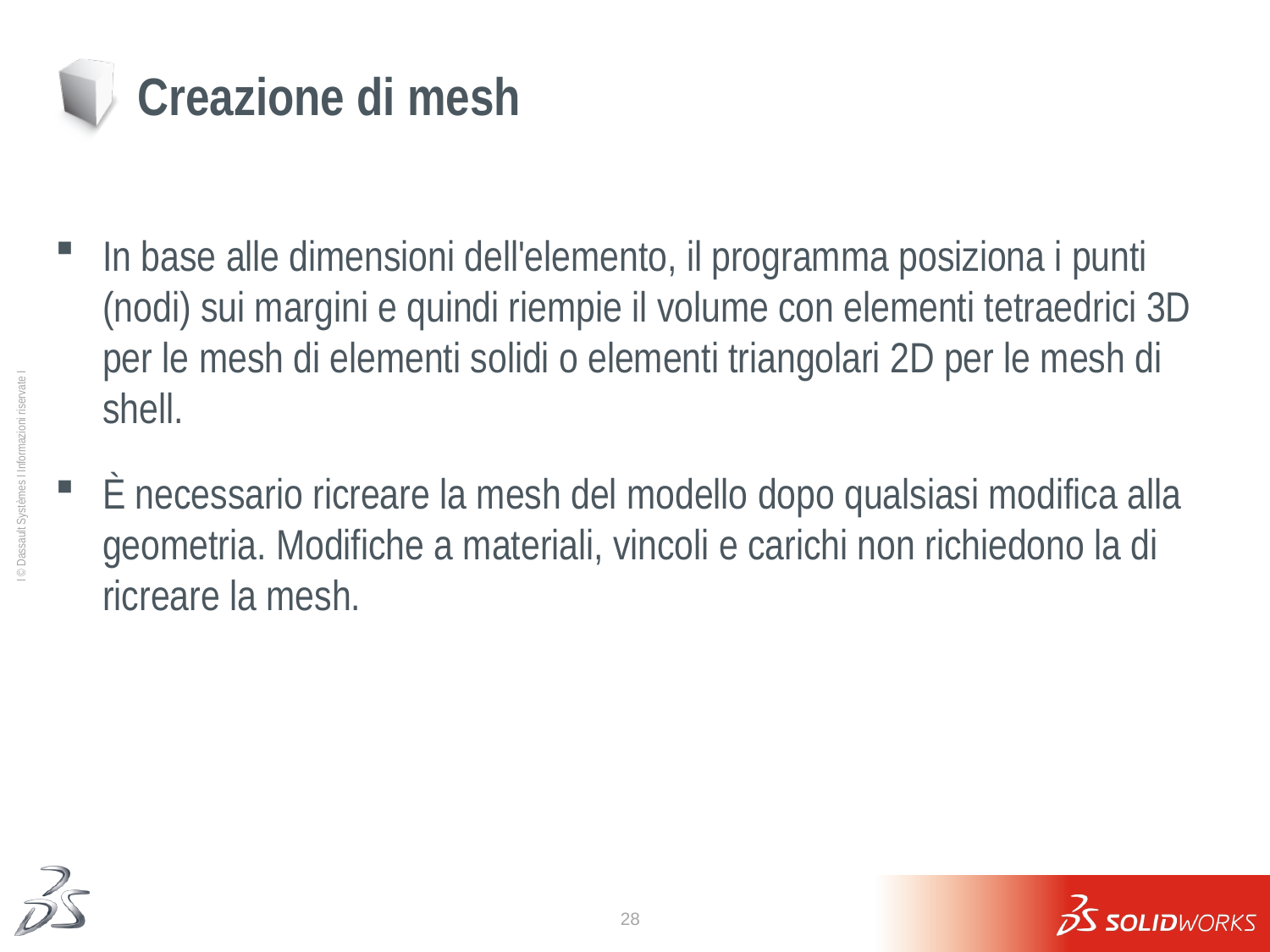

# Creazione di mesh
In base alle dimensioni dell'elemento, il programma posiziona i punti (nodi) sui margini e quindi riempie il volume con elementi tetraedrici 3D per le mesh di elementi solidi o elementi triangolari 2D per le mesh di shell.
È necessario ricreare la mesh del modello dopo qualsiasi modifica alla geometria. Modifiche a materiali, vincoli e carichi non richiedono la di ricreare la mesh.